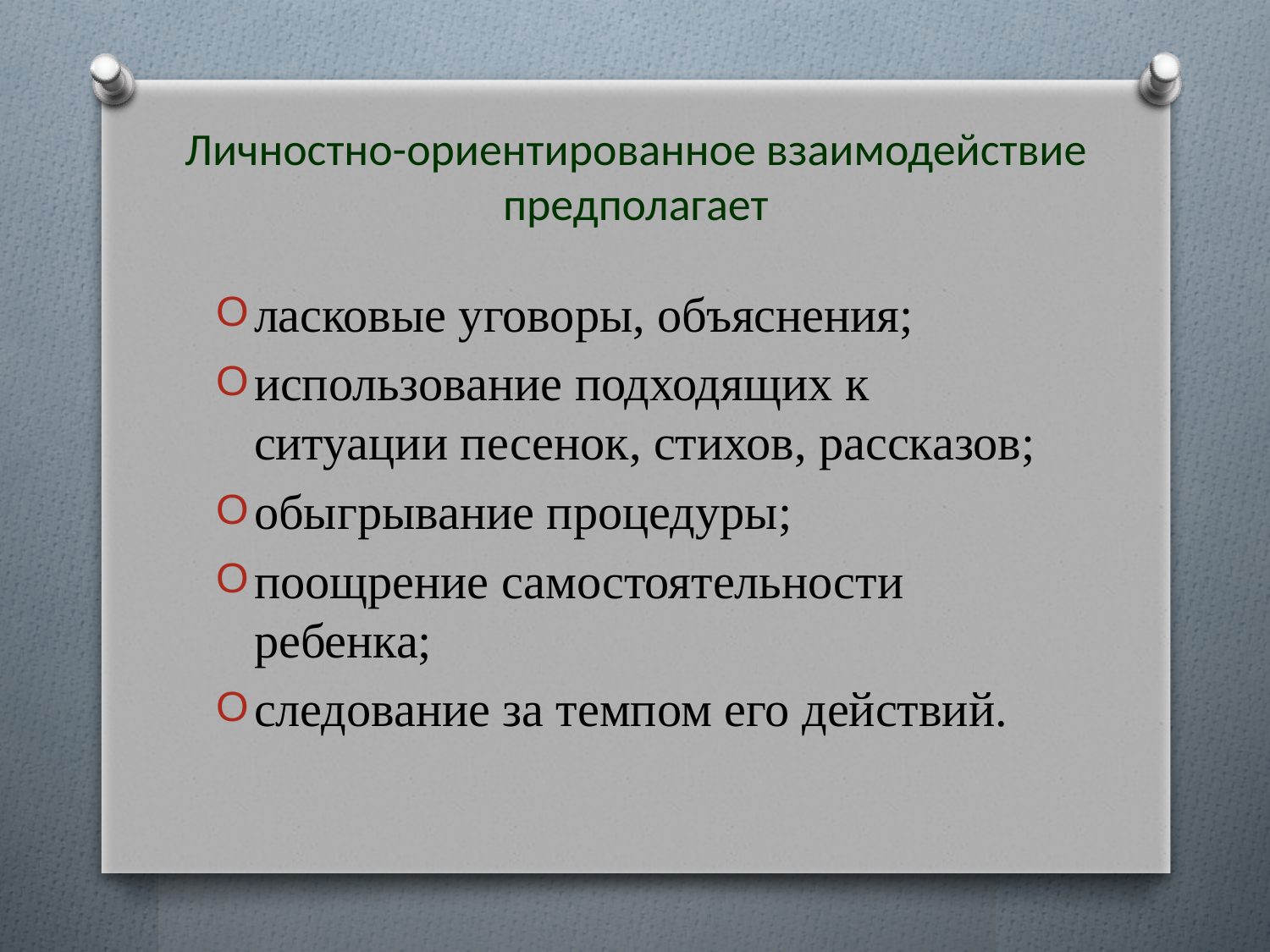

# Личностно-ориентированное взаимодействие предполагает
ласковые уговоры, объяснения;
использование подходящих к ситуации песенок, стихов, рассказов;
обыгрывание процедуры;
поощрение самостоятельности ребенка;
следование за темпом его действий.